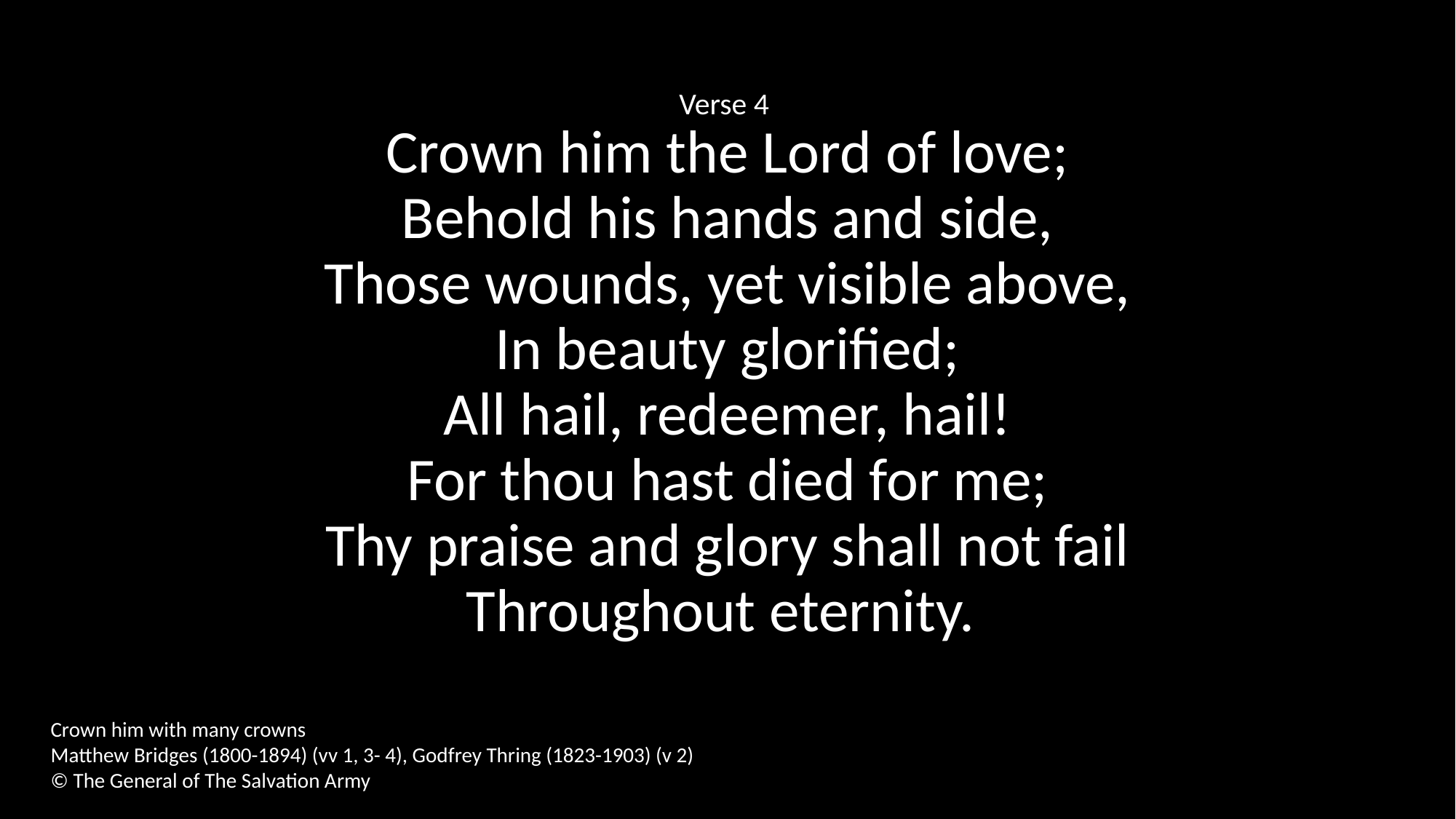

Verse 4
Crown him the Lord of love;
Behold his hands and side,
Those wounds, yet visible above,
In beauty glorified;
All hail, redeemer, hail!
For thou hast died for me;
Thy praise and glory shall not fail
Throughout eternity.
Crown him with many crowns
Matthew Bridges (1800-1894) (vv 1, 3- 4), Godfrey Thring (1823-1903) (v 2)
© The General of The Salvation Army